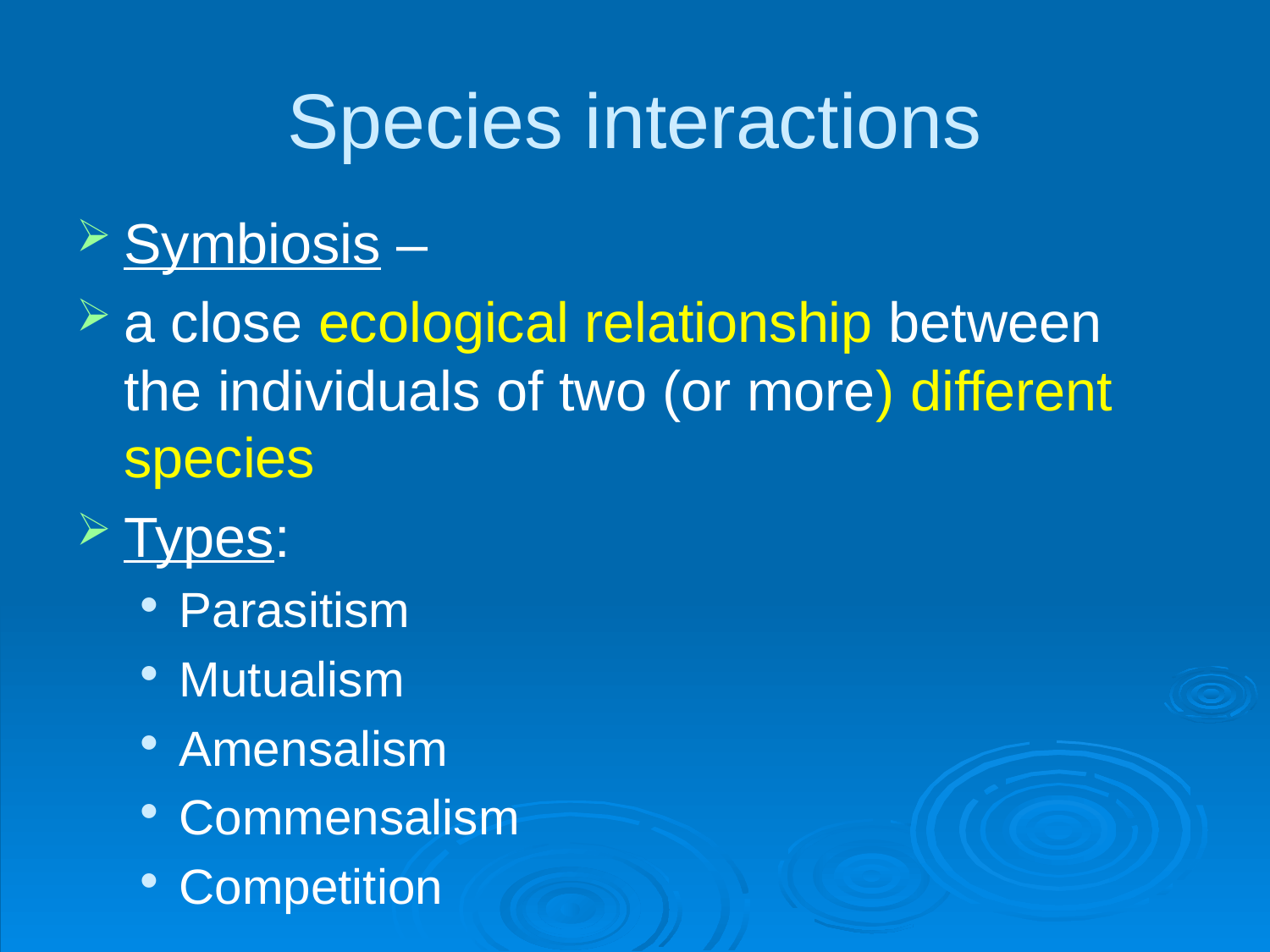

# Species interactions
Symbiosis –
a close ecological relationship between the individuals of two (or more) different species
Types:
Parasitism
Mutualism
Amensalism
Commensalism
Competition